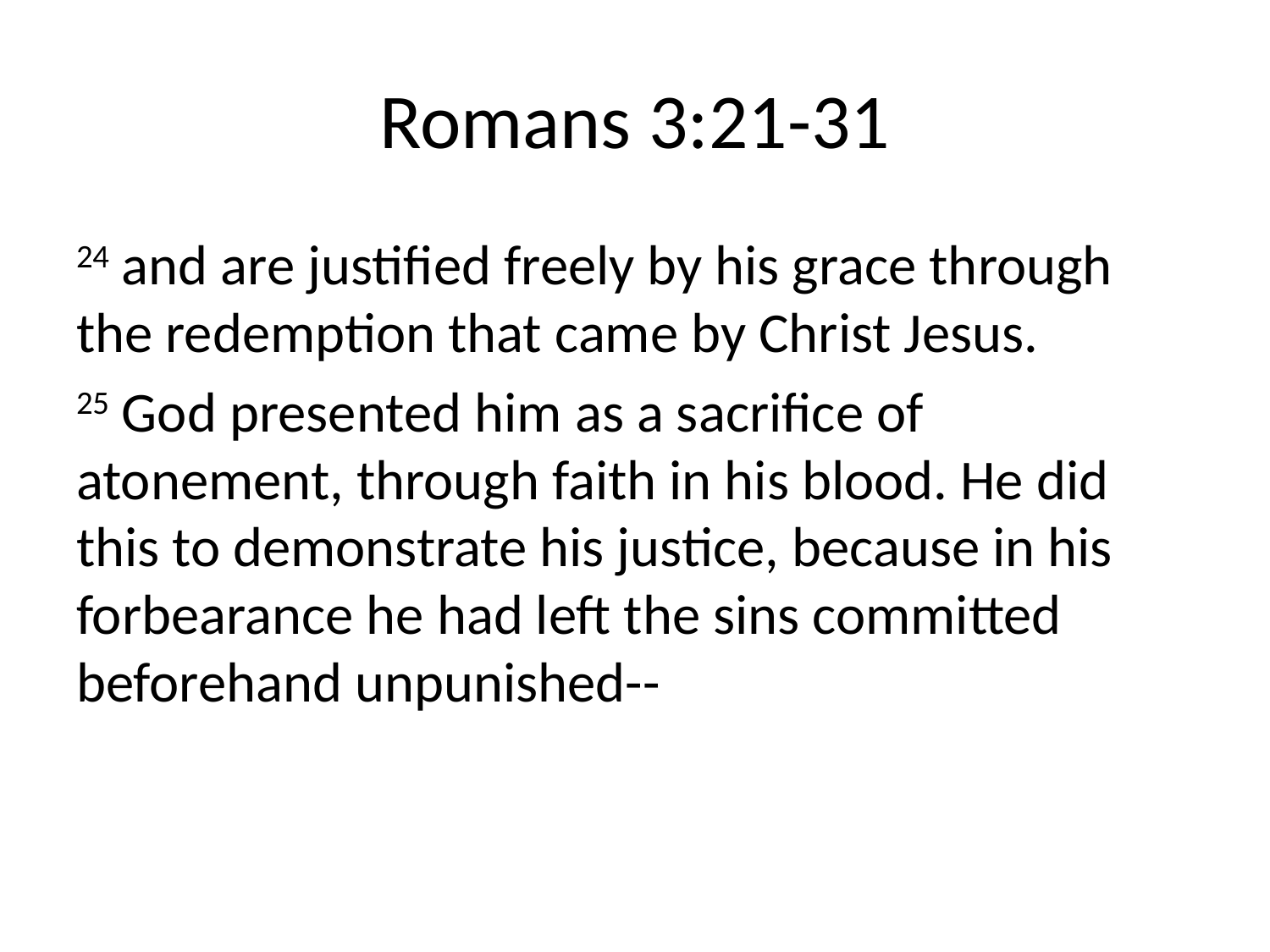

# Romans 3:21-31
24 and are justified freely by his grace through the redemption that came by Christ Jesus.
25 God presented him as a sacrifice of atonement, through faith in his blood. He did this to demonstrate his justice, because in his forbearance he had left the sins committed beforehand unpunished--